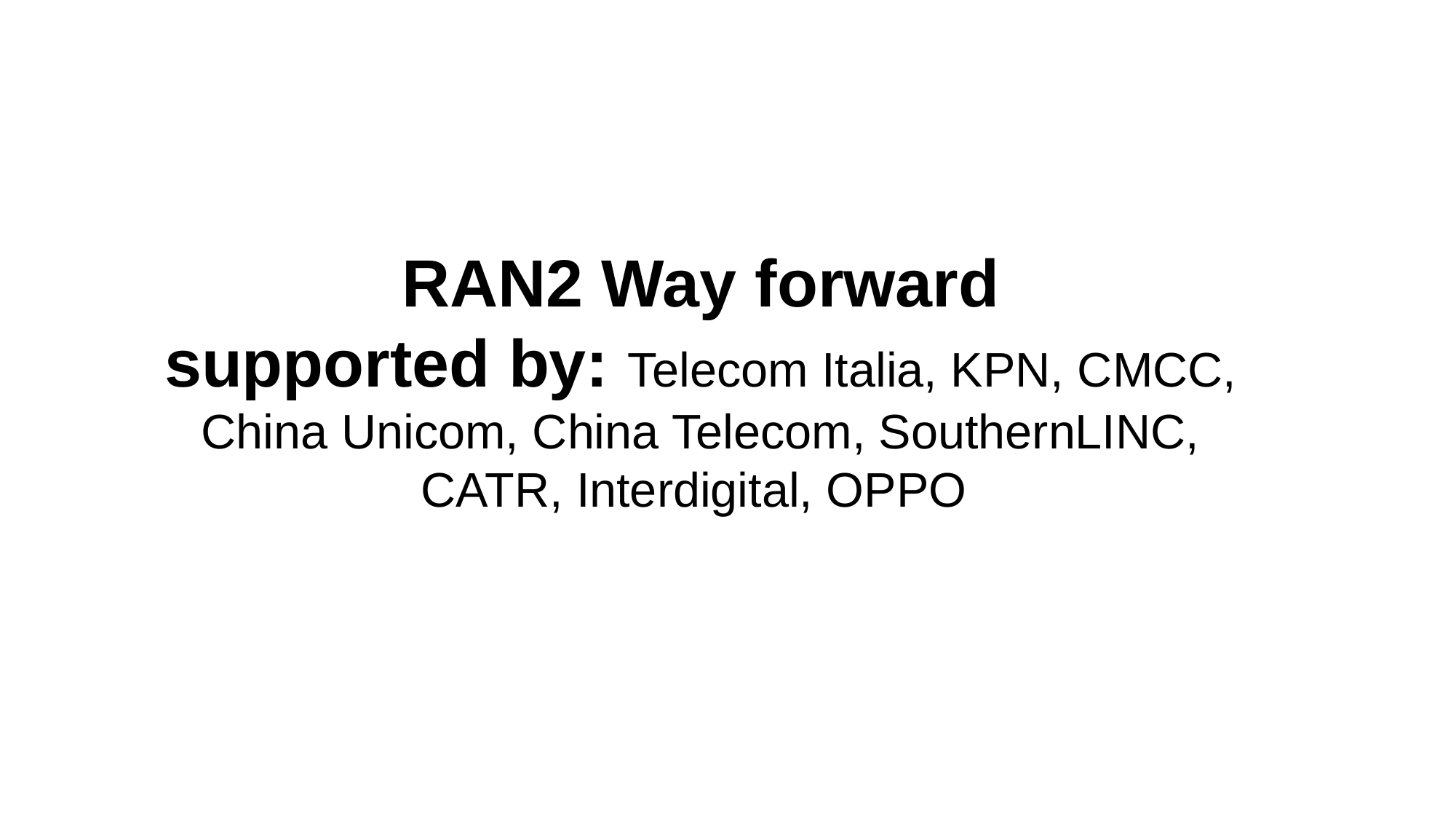

# RAN2 Way forward supported by: Telecom Italia, KPN, CMCC, China Unicom, China Telecom, SouthernLINC, CATR, Interdigital, OPPO